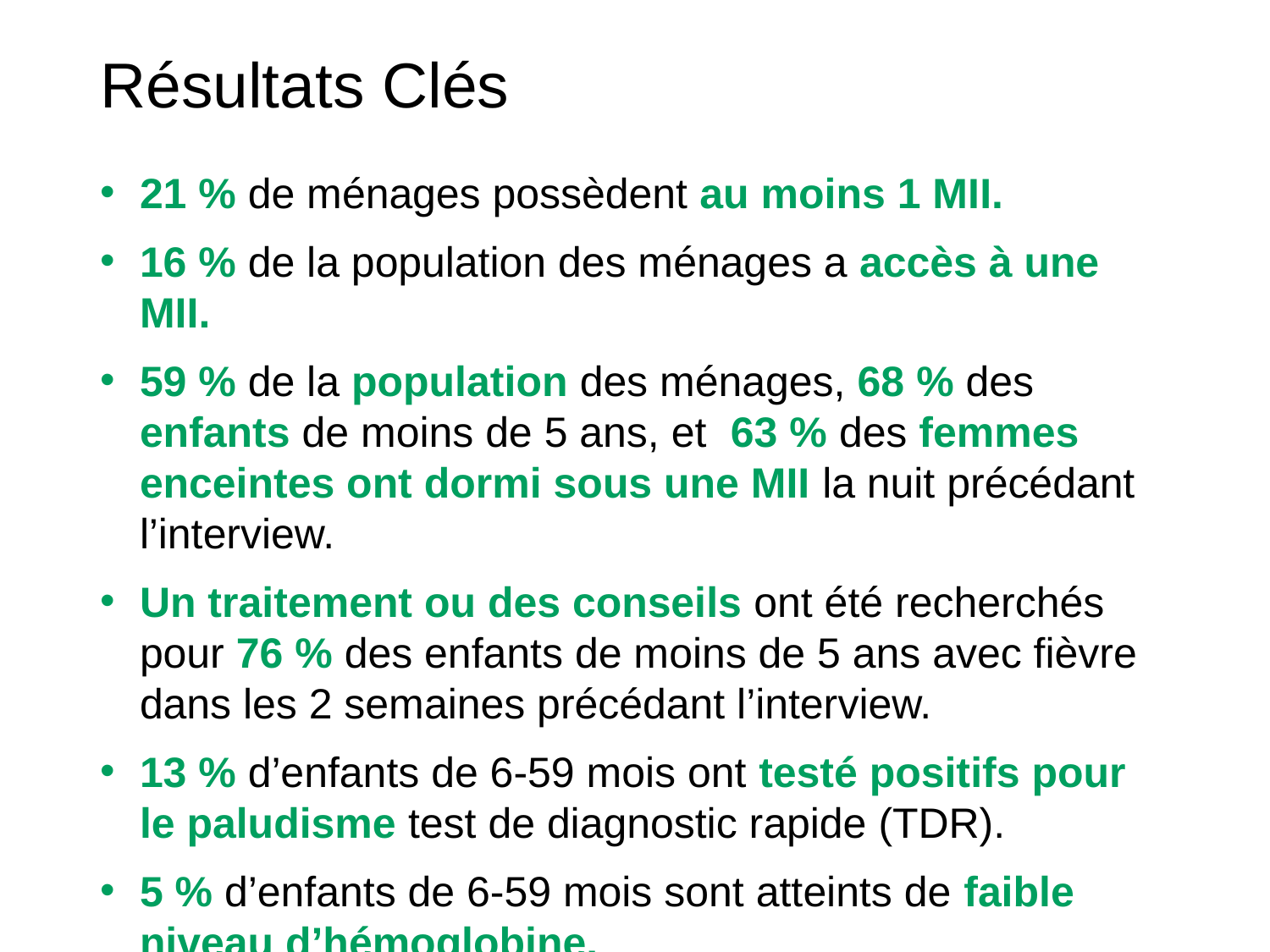

# Résultats Clés
21 % de ménages possèdent au moins 1 MII.
16 % de la population des ménages a accès à une MII.
59 % de la population des ménages, 68 % des enfants de moins de 5 ans, et  63 % des femmes enceintes ont dormi sous une MII la nuit précédant l’interview.
Un traitement ou des conseils ont été recherchés pour 76 % des enfants de moins de 5 ans avec fièvre dans les 2 semaines précédant l’interview.
13 % d’enfants de 6-59 mois ont testé positifs pour le paludisme test de diagnostic rapide (TDR).
5 % d’enfants de 6-59 mois sont atteints de faible niveau d’hémoglobine.